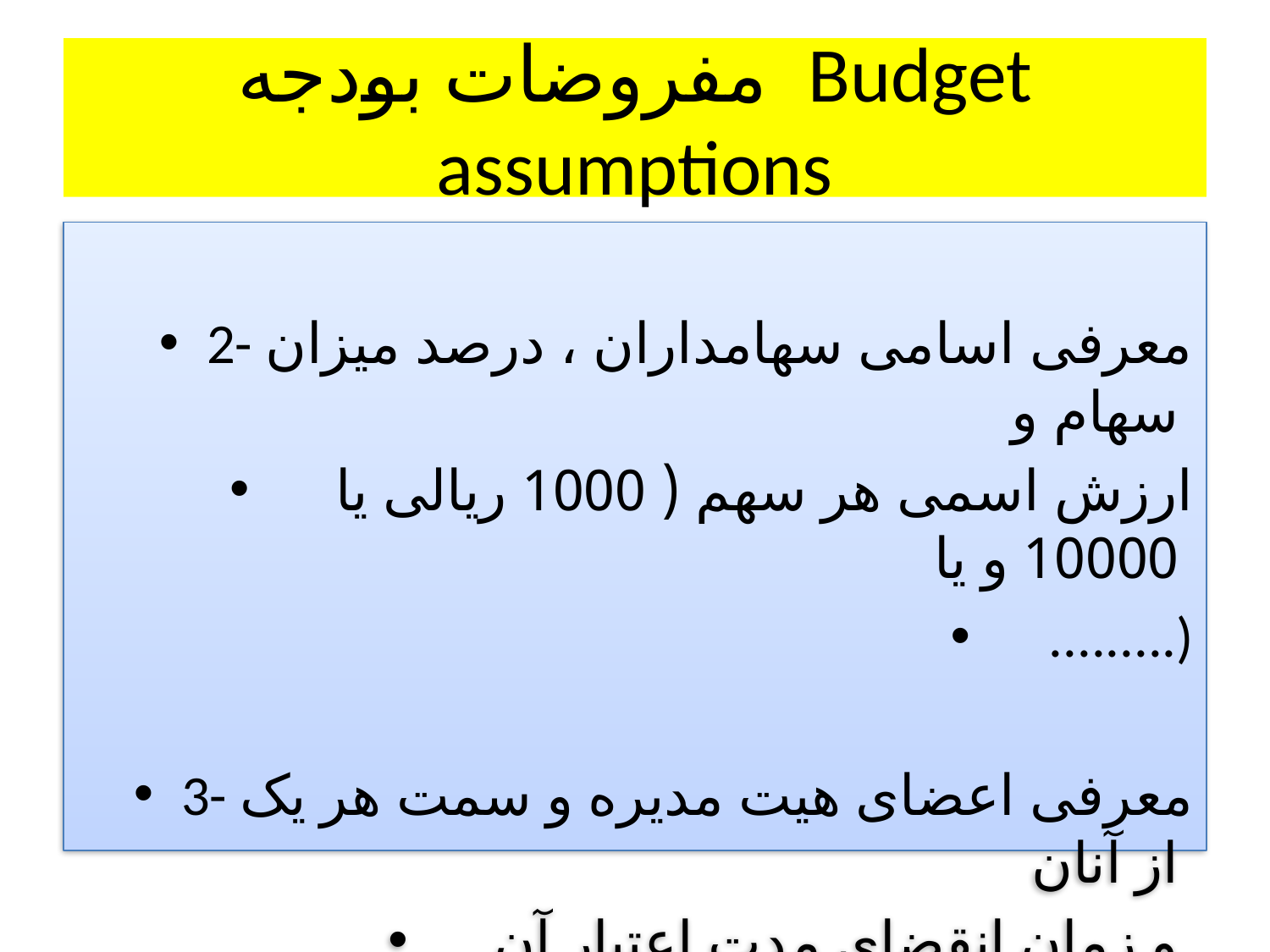

# مفروضات بودجه  Budget assumptions

2- معرفی اسامی سهامداران ، درصد میزان سهام و
    ارزش اسمی هر سهم ( 1000 ریالی یا 10000 و یا
    .........)

3- معرفی اعضای هیت مدیره و سمت هر یک از آنان
    و زمان انقضای مدت اعتبار آن